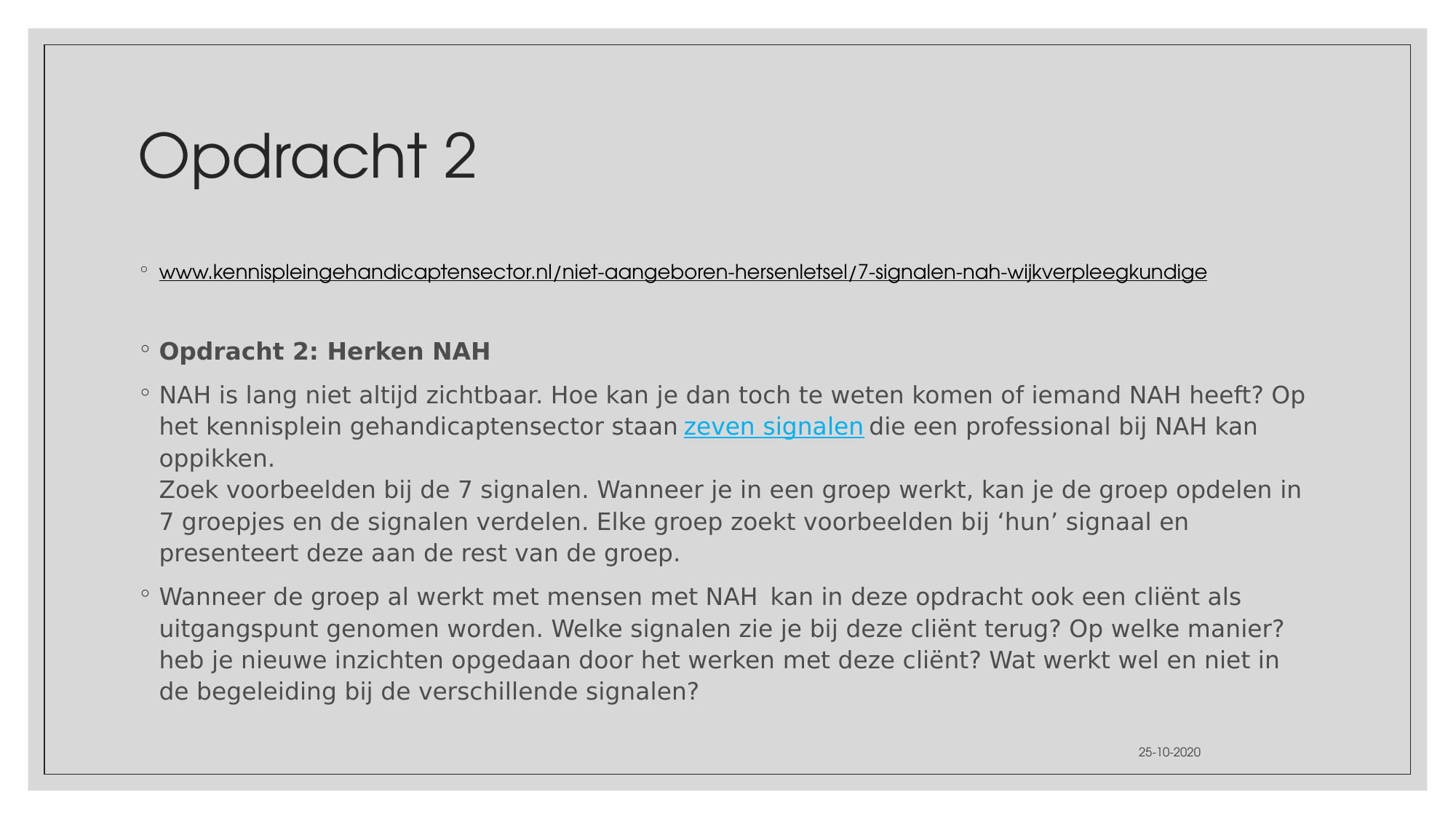

# Opdracht 2
www.kennispleingehandicaptensector.nl/niet-aangeboren-hersenletsel/7-signalen-nah-wijkverpleegkundige

Opdracht 2: Herken NAH
NAH is lang niet altijd zichtbaar. Hoe kan je dan toch te weten komen of iemand NAH heeft? Op het kennisplein gehandicaptensector staan zeven signalen die een professional bij NAH kan oppikken. 
Zoek voorbeelden bij de 7 signalen. Wanneer je in een groep werkt, kan je de groep opdelen in 7 groepjes en de signalen verdelen. Elke groep zoekt voorbeelden bij ‘hun’ signaal en presenteert deze aan de rest van de groep.
Wanneer de groep al werkt met mensen met NAH  kan in deze opdracht ook een cliënt als uitgangspunt genomen worden. Welke signalen zie je bij deze cliënt terug? Op welke manier? heb je nieuwe inzichten opgedaan door het werken met deze cliënt? Wat werkt wel en niet in de begeleiding bij de verschillende signalen?

25-10-2020